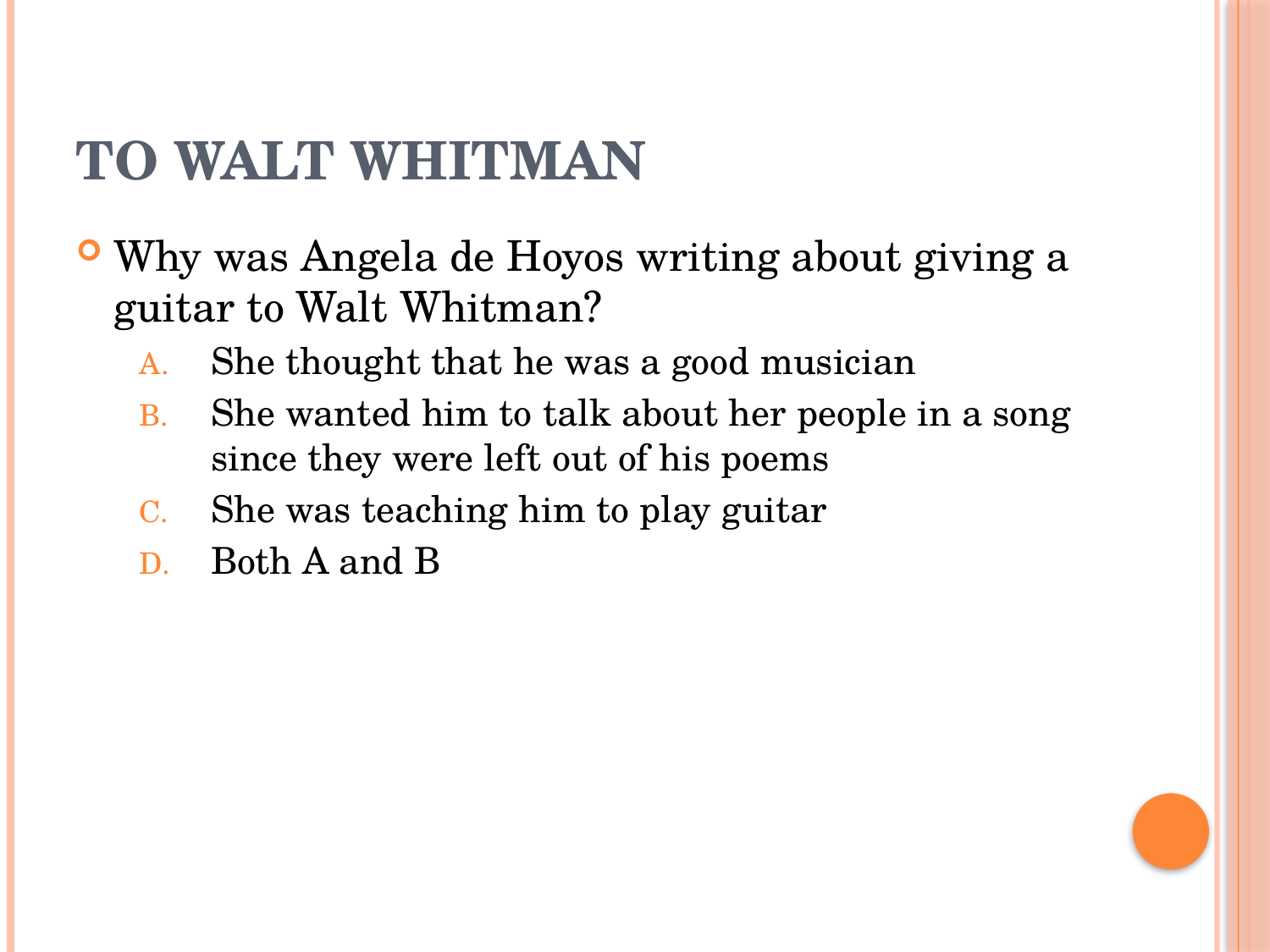

# To Walt Whitman
Why was Angela de Hoyos writing about giving a guitar to Walt Whitman?
She thought that he was a good musician
She wanted him to talk about her people in a song since they were left out of his poems
She was teaching him to play guitar
Both A and B